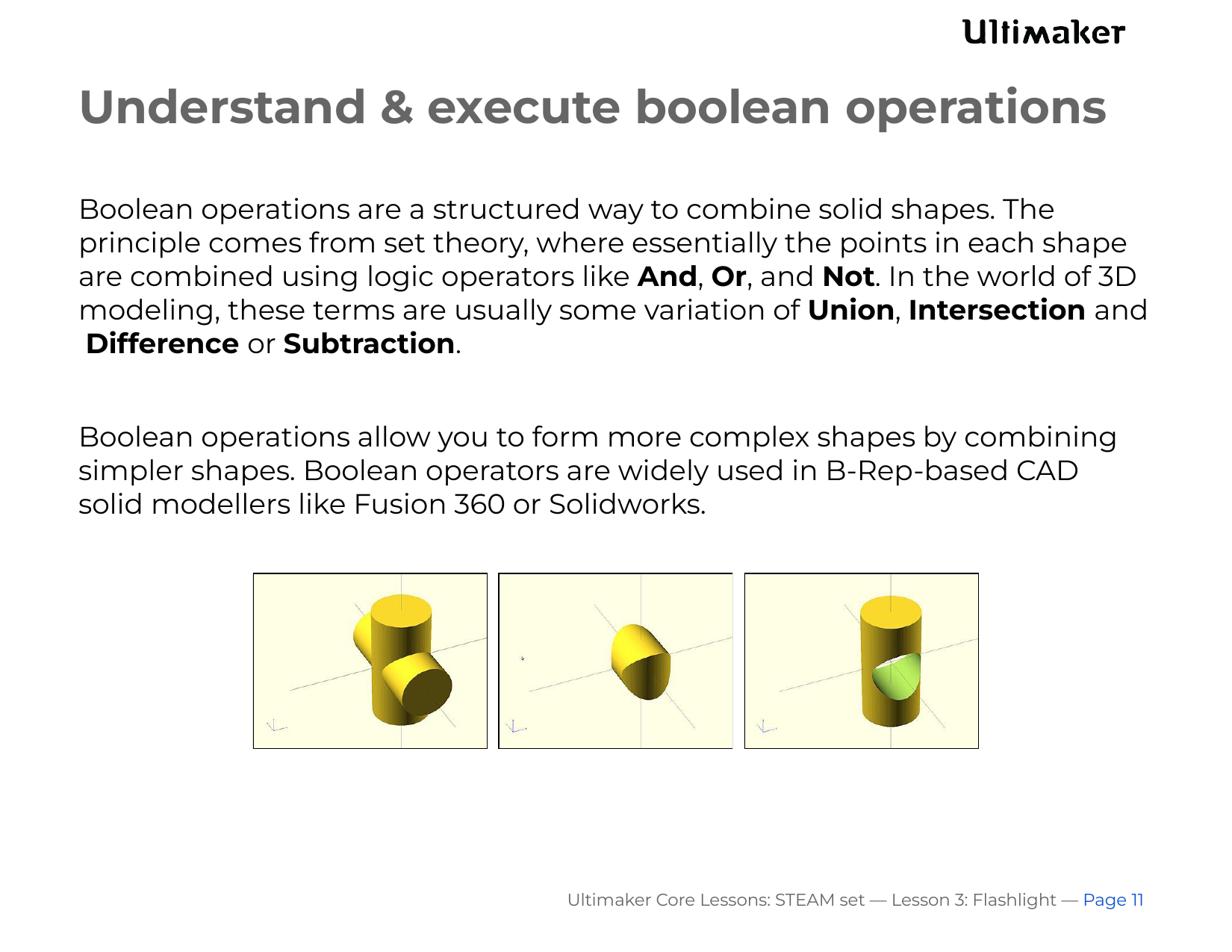

# Understand & execute boolean operations
Boolean operations are a structured way to combine solid shapes. The  principle comes from set theory, where essentially the points in each shape  are combined using logic operators like And, Or, and Not. In the world of 3D  modeling, these terms are usually some variation of Union, Intersection and  Difference or Subtraction.

Boolean operations allow you to form more complex shapes by combining  simpler shapes. Boolean operators are widely used in B-Rep-based CAD  solid modellers like Fusion 360 or Solidworks.

Ultimaker Core Lessons: STEAM set — Lesson 3: Flashlight — Page 11